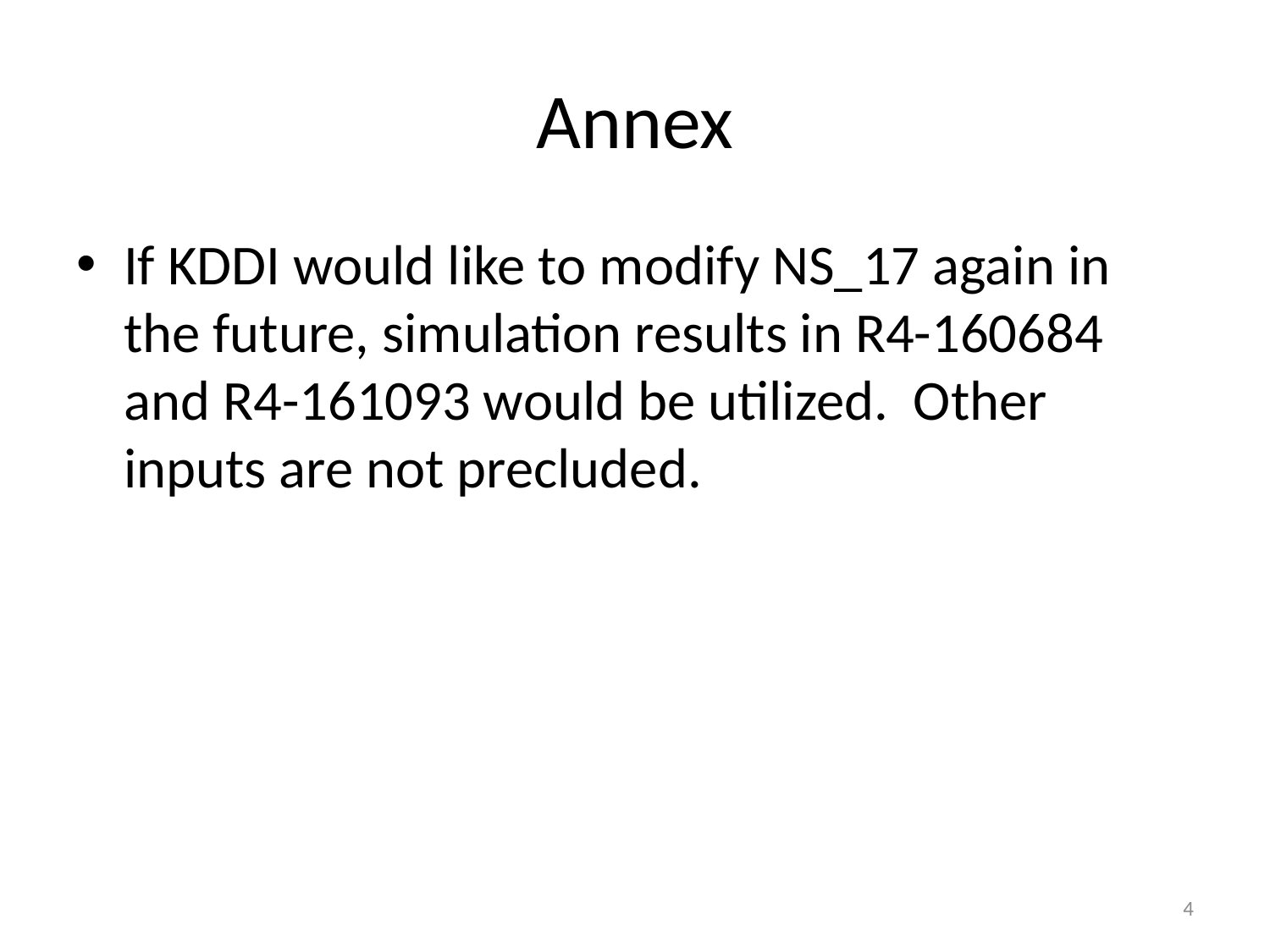

# Annex
If KDDI would like to modify NS_17 again in the future, simulation results in R4-160684 and R4-161093 would be utilized.  Other inputs are not precluded.

4